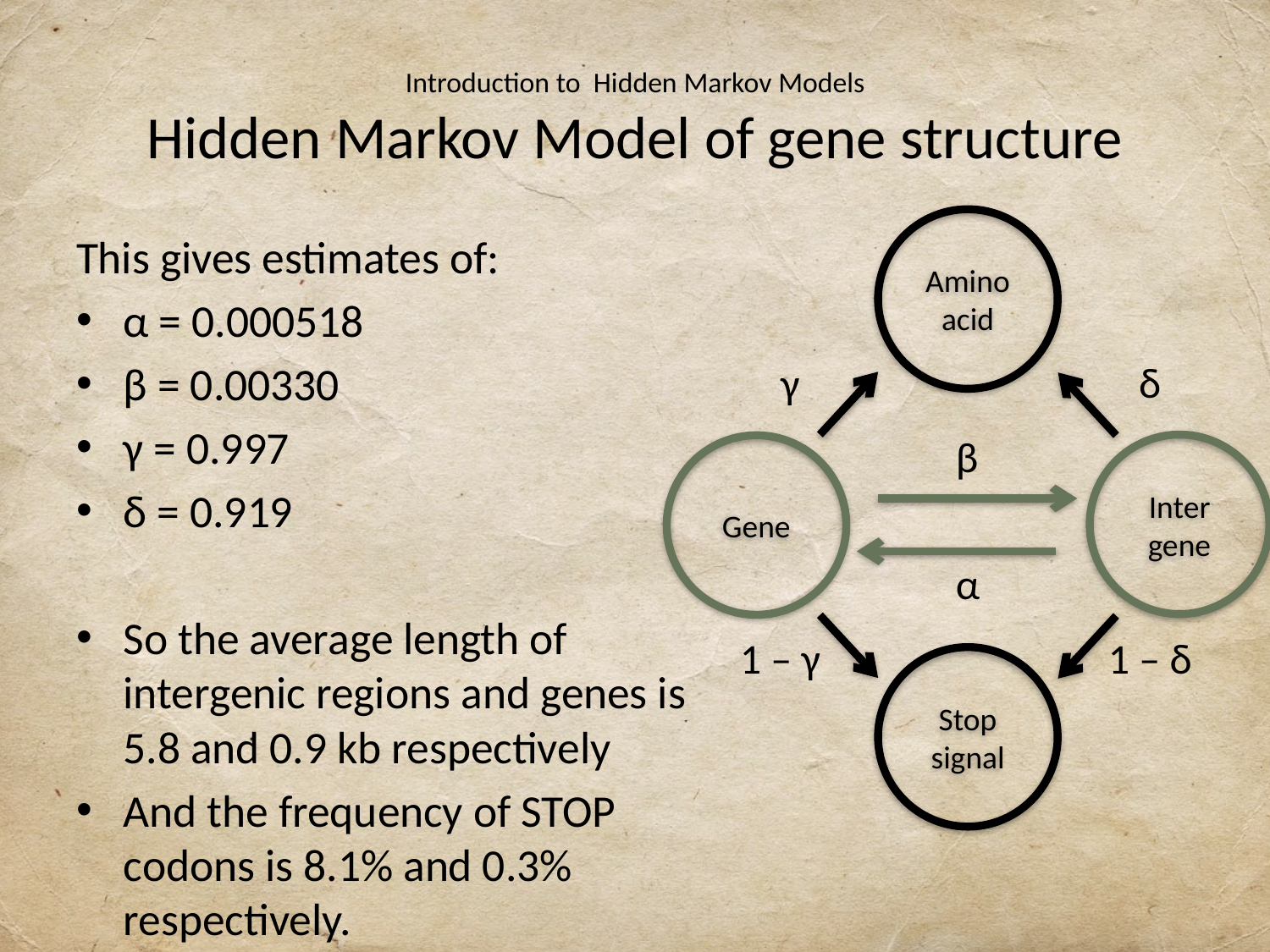

# Introduction to  Hidden Markov Models Hidden Markov Model of gene structure
Amino acid
δ
γ
β
Inter
gene
Gene
α
1 – δ
1 – γ
Stop signal
This gives estimates of:
α = 0.000518
β = 0.00330
γ = 0.997
δ = 0.919

So the average length of intergenic regions and genes is 5.8 and 0.9 kb respectively
And the frequency of STOP codons is 8.1% and 0.3% respectively.